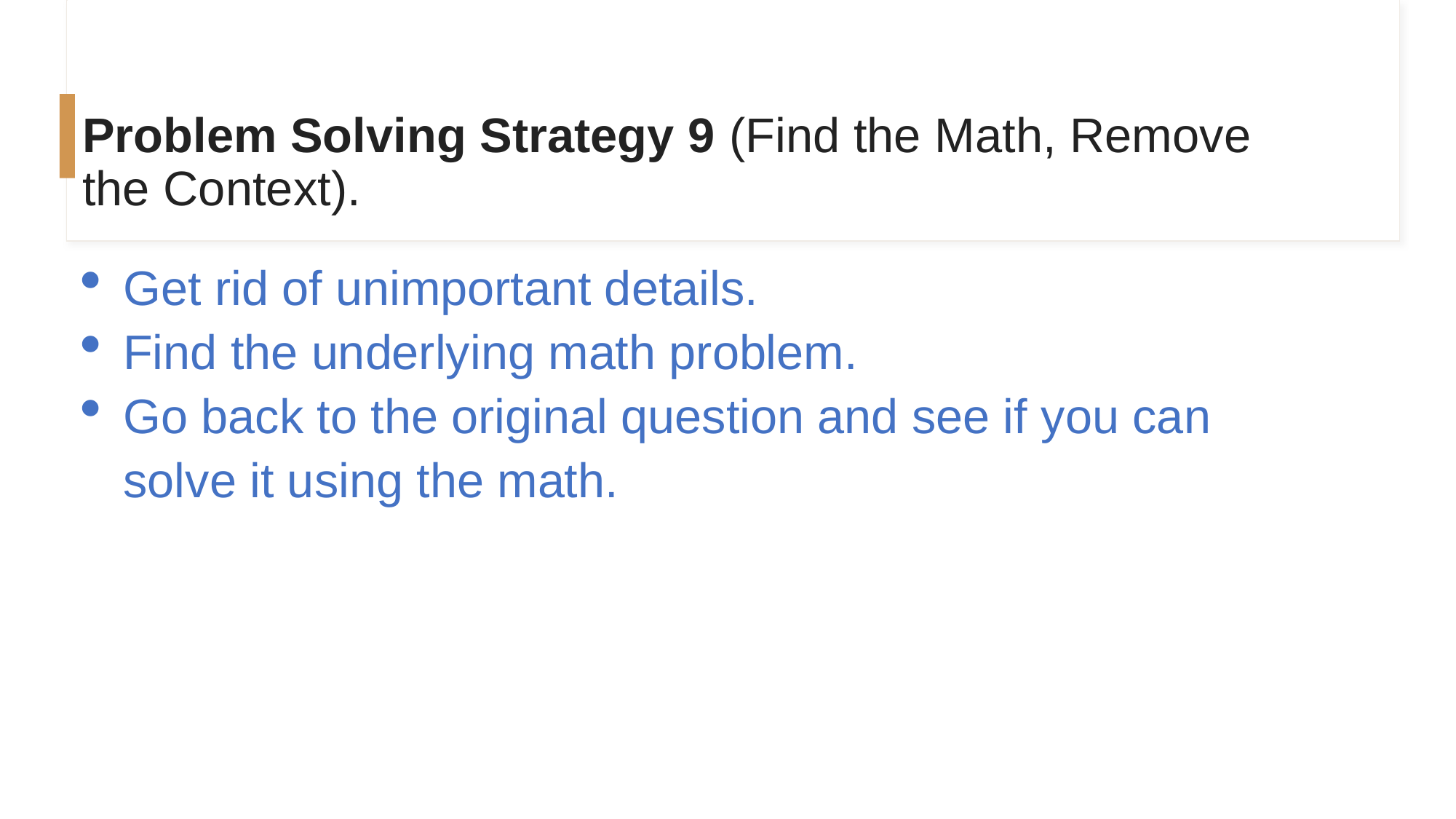

# Problem Solving Strategy 9 (Find the Math, Remove the Context).
Get rid of unimportant details.
Find the underlying math problem.
Go back to the original question and see if you can solve it using the math.